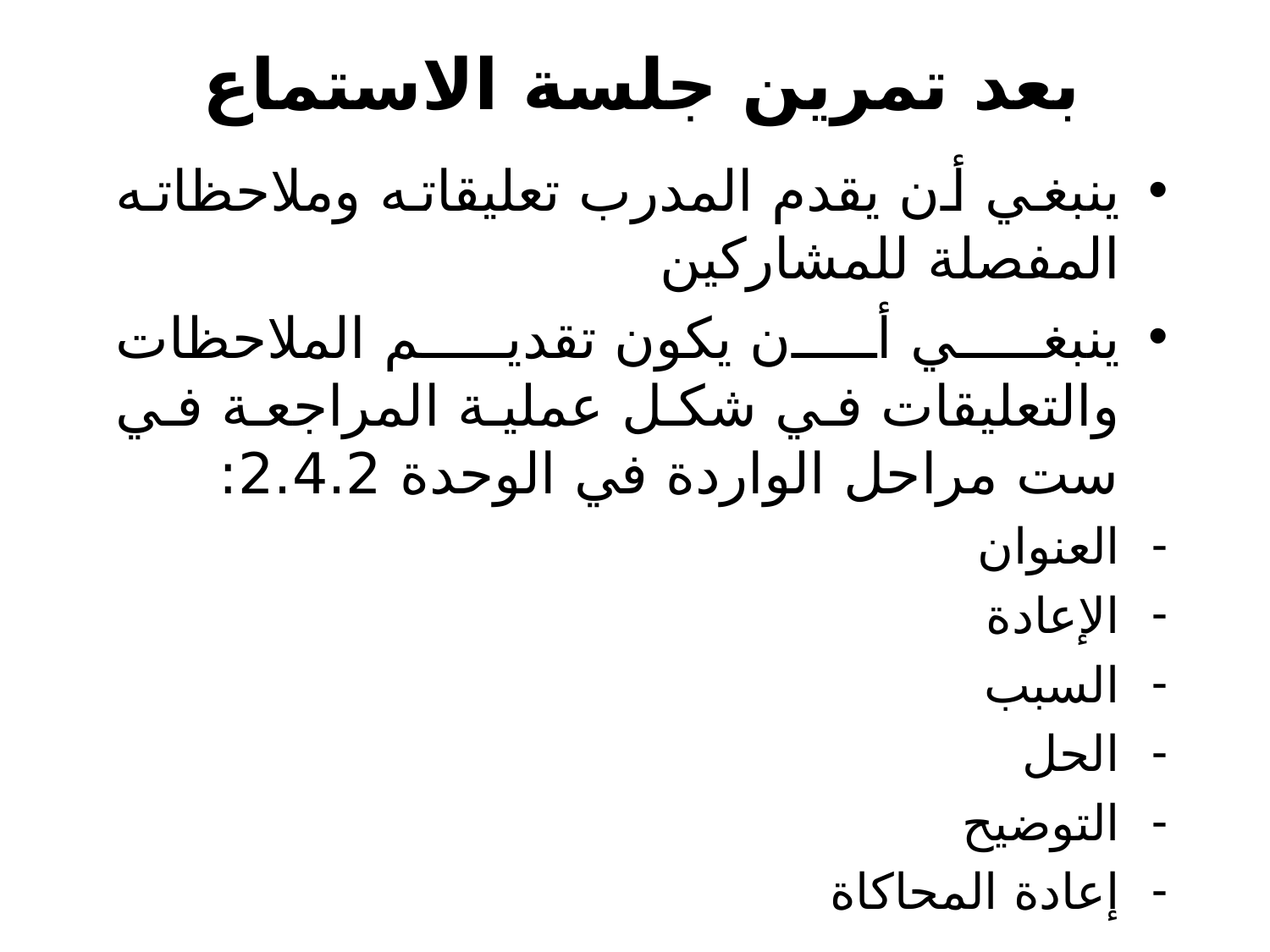

بعد تمرين جلسة الاستماع
ينبغي أن يقدم المدرب تعليقاته وملاحظاته المفصلة للمشاركين
ينبغي أن يكون تقديم الملاحظات والتعليقات في شكل عملية المراجعة في ست مراحل الواردة في الوحدة 2.4.2:
العنوان
الإعادة
السبب
الحل
التوضيح
إعادة المحاكاة